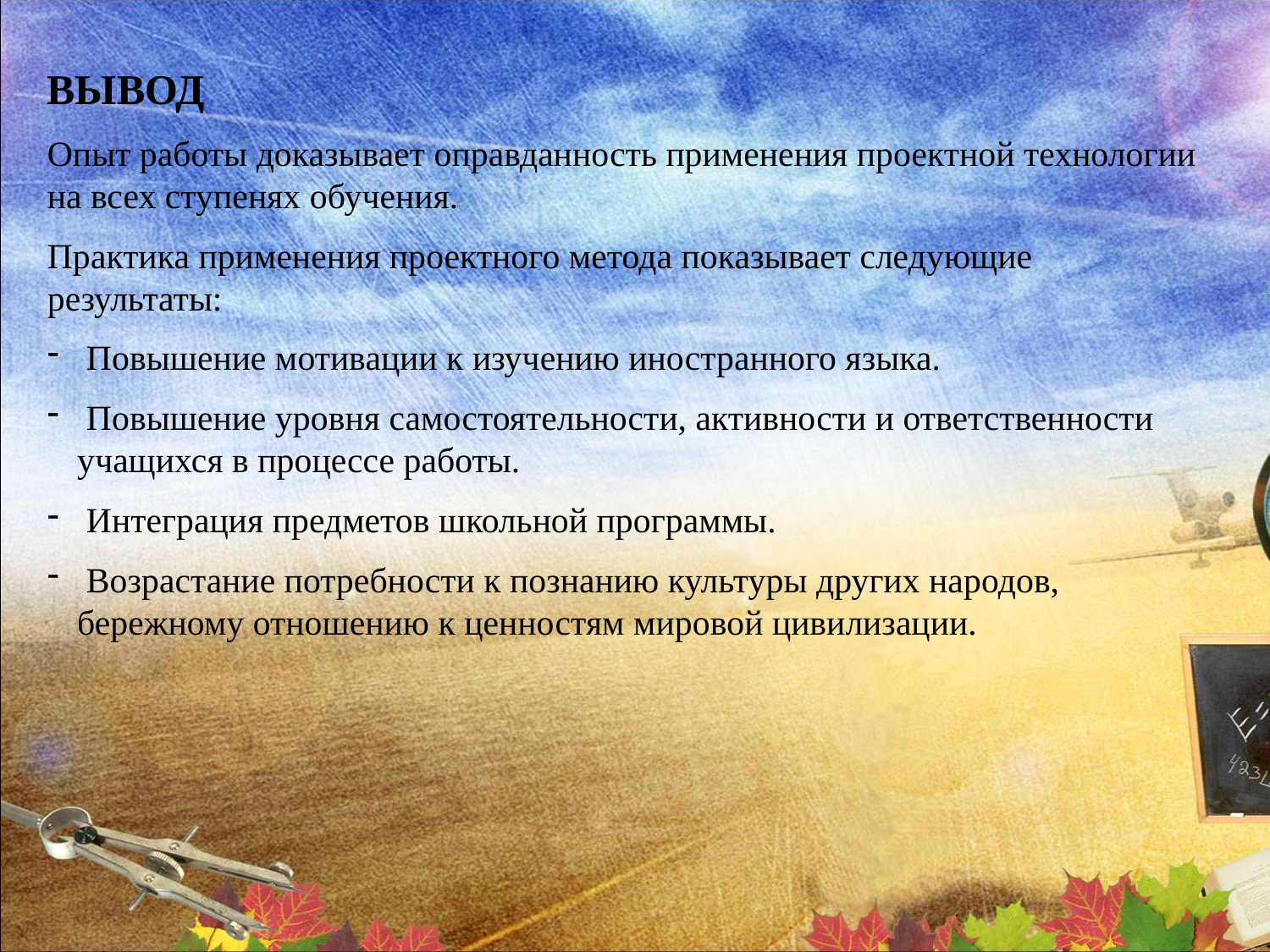

ВЫВОД
Опыт работы доказывает оправданность применения проектной технологии на всех ступенях обучения.
Практика применения проектного метода показывает следующие результаты:
 Повышение мотивации к изучению иностранного языка.
 Повышение уровня самостоятельности, активности и ответственности учащихся в процессе работы.
 Интеграция предметов школьной программы.
 Возрастание потребности к познанию культуры других народов, бережному отношению к ценностям мировой цивилизации.